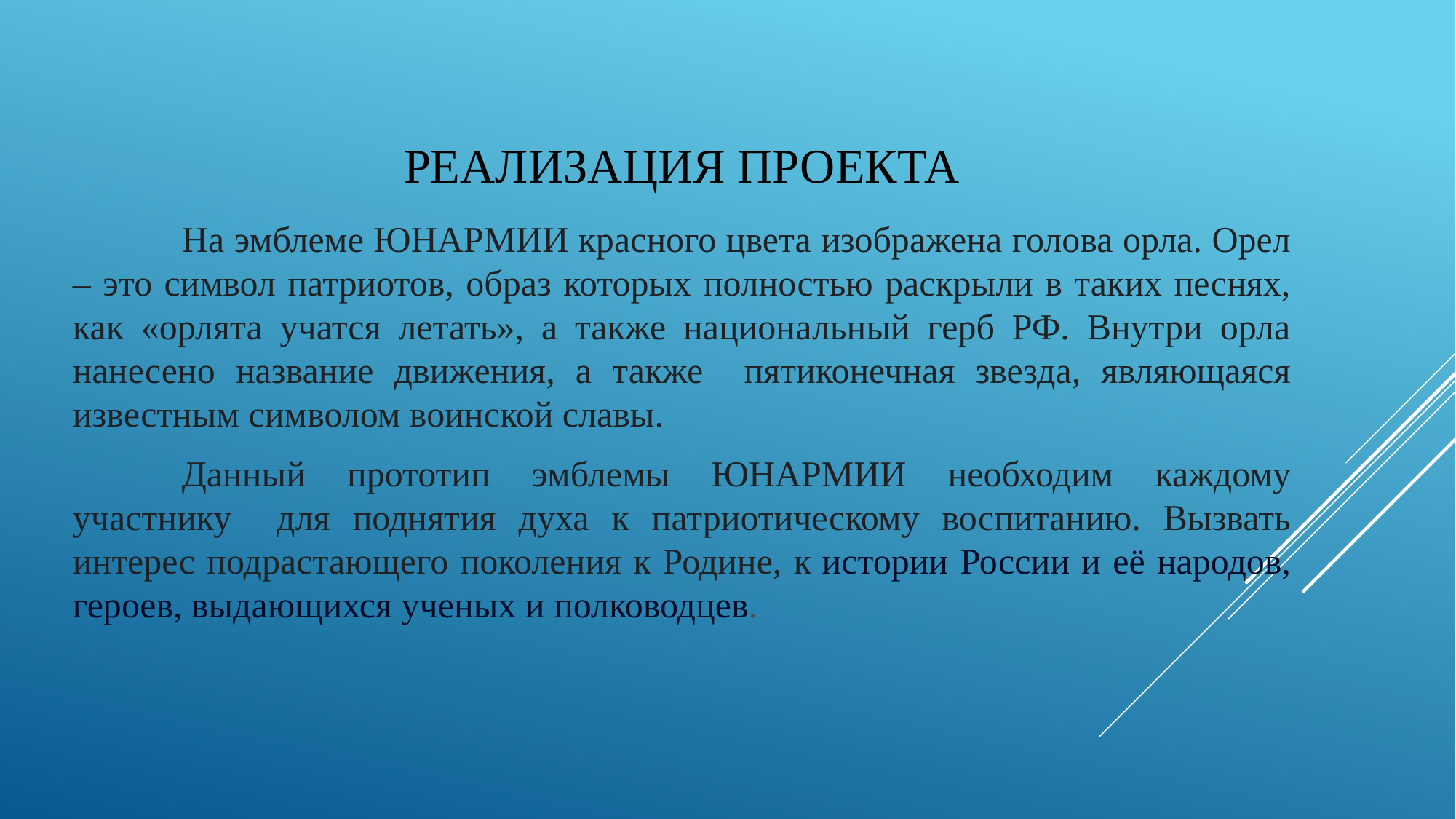

# Реализация проекта
	На эмблеме ЮНАРМИИ красного цвета изображена голова орла. Орел – это символ патриотов, образ которых полностью раскрыли в таких песнях, как «орлята учатся летать», а также национальный герб РФ. Внутри орла нанесено название движения, а также  пятиконечная звезда, являющаяся известным символом воинской славы.
	Данный прототип эмблемы ЮНАРМИИ необходим каждому участнику  для поднятия духа к патриотическому воспитанию. Вызвать интерес подрастающего поколения к Родине, к истории России и её народов, героев, выдающихся ученых и полководцев.